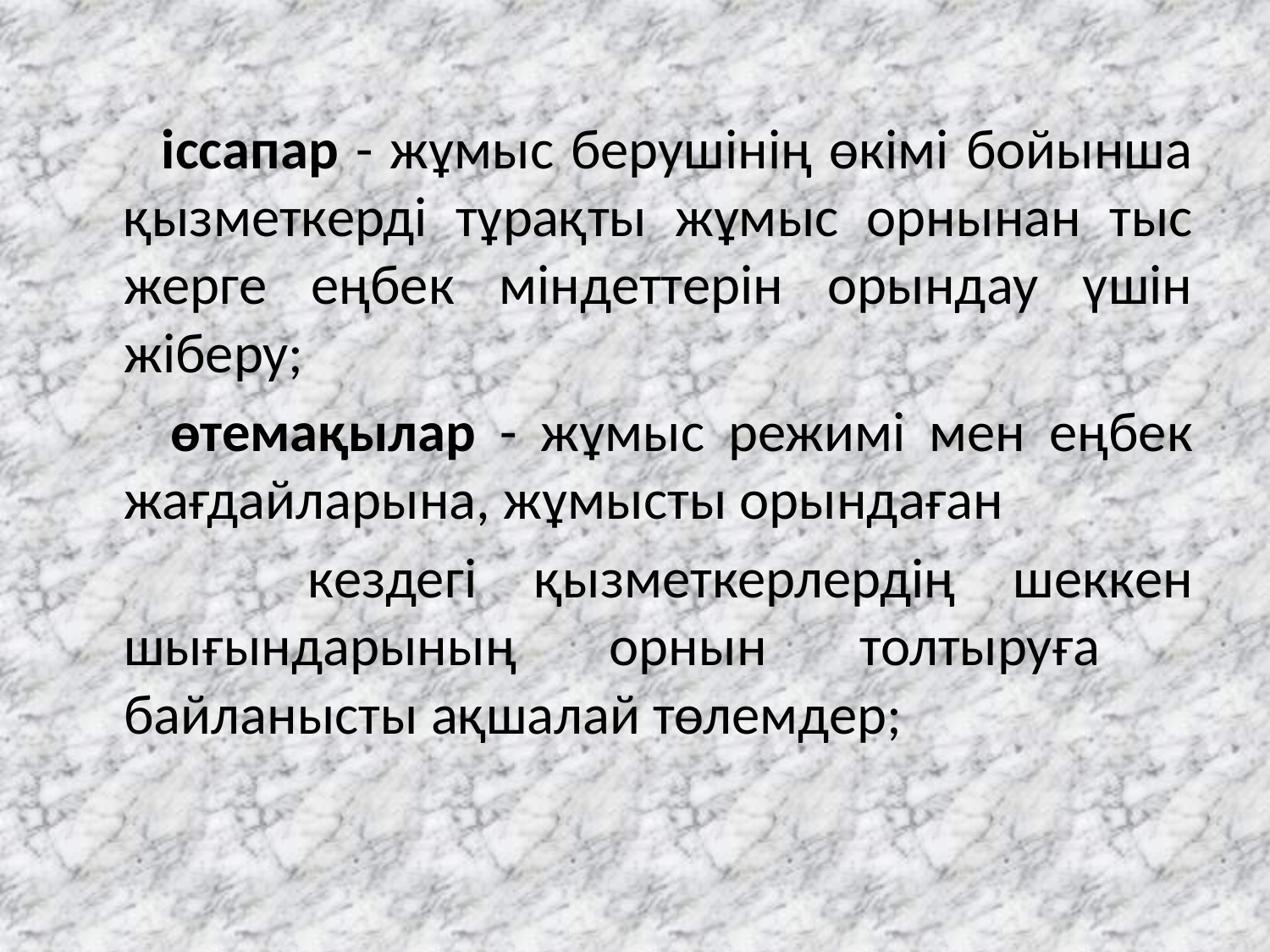

iссапар - жұмыс берушiнiң өкiмi бойынша қызметкердi тұрақты жұмыс орнынан тыс жерге еңбек мiндеттерiн орындау үшiн жiберу;
    өтемақылар - жұмыс режимi мен еңбек жағдайларына, жұмысты орындаған
    кездегi қызметкерлердiң шеккен шығындарының орнын толтыруға  байланысты ақшалай төлемдер;